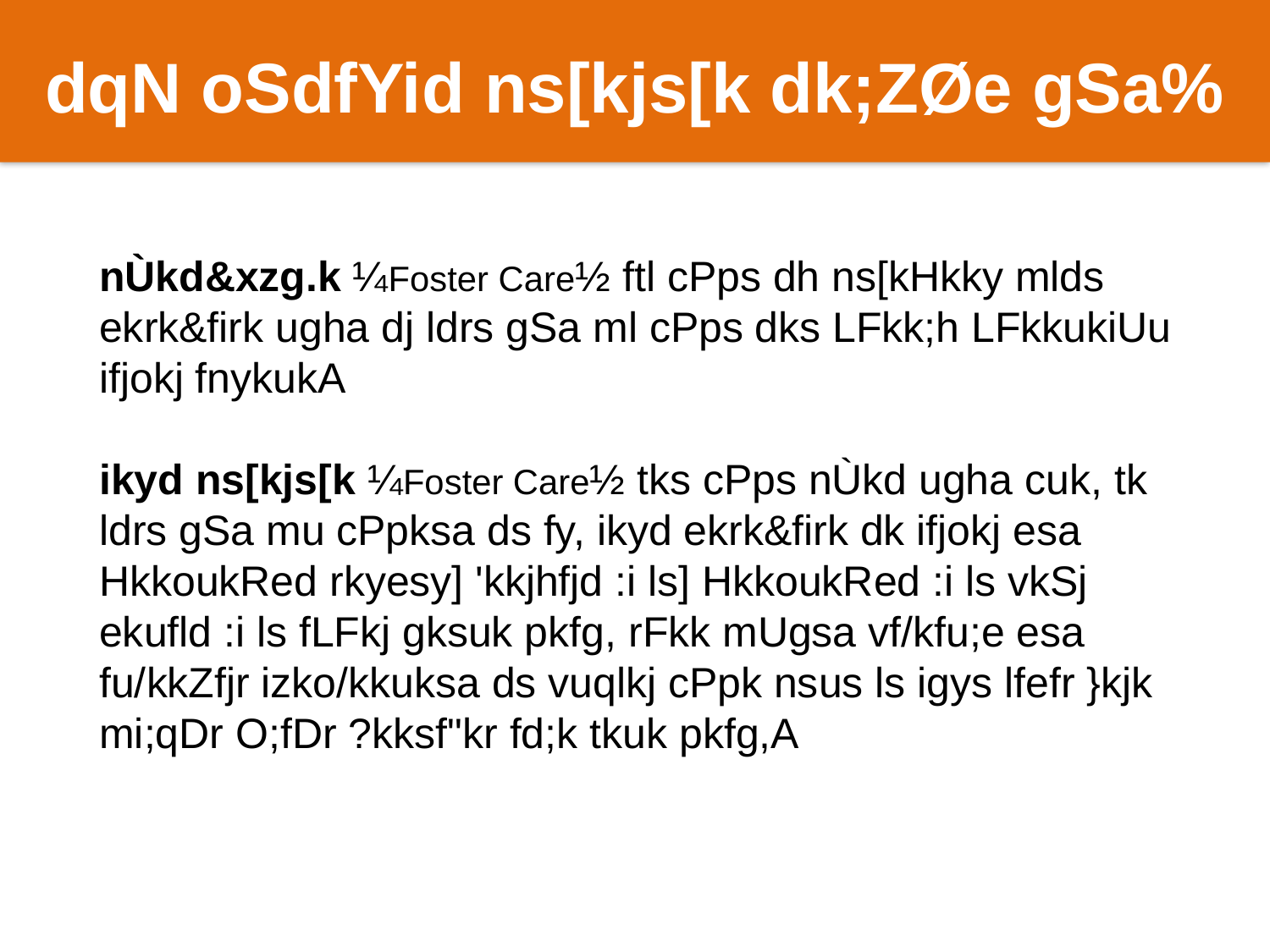

dqN oSdfYid ns[kjs[k dk;ZØe gSa%
nÙkd&xzg.k ¼Foster Care½ ftl cPps dh ns[kHkky mlds ekrk&firk ugha dj ldrs gSa ml cPps dks LFkk;h LFkkukiUu ifjokj fnykukA

ikyd ns[kjs[k ¼Foster Care½ tks cPps nÙkd ugha cuk, tk ldrs gSa mu cPpksa ds fy, ikyd ekrk&firk dk ifjokj esa HkkoukRed rkyesy] 'kkjhfjd :i ls] HkkoukRed :i ls vkSj ekufld :i ls fLFkj gksuk pkfg, rFkk mUgsa vf/kfu;e esa fu/kkZfjr izko/kkuksa ds vuqlkj cPpk nsus ls igys lfefr }kjk mi;qDr O;fDr ?kksf"kr fd;k tkuk pkfg,A